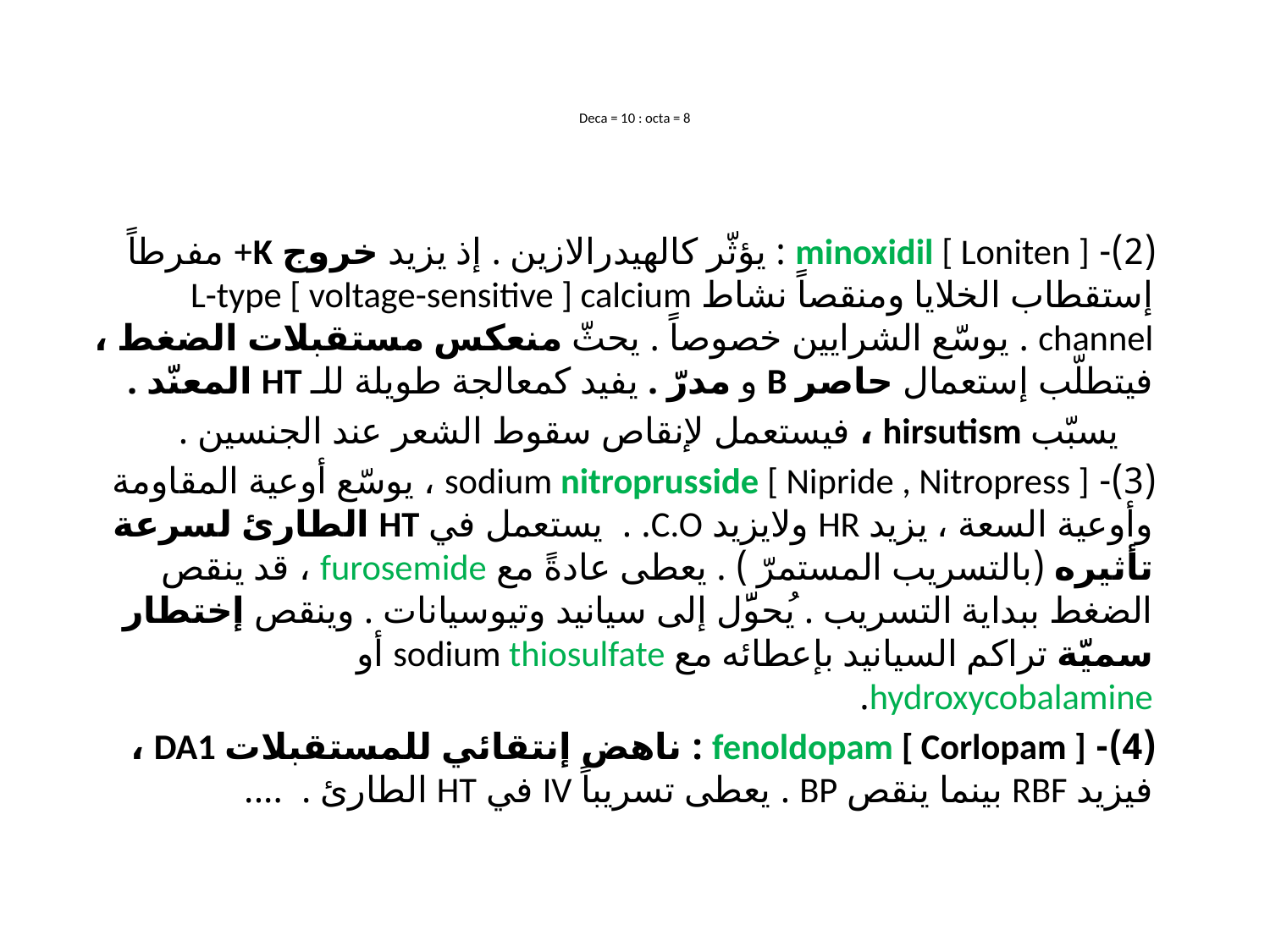

# Deca = 10 : octa = 8
    (2)- minoxidil [ Loniten ] : يؤثّر كالهيدرالازين . إذ يزيد خروج K+ مفرطاً إستقطاب الخلايا ومنقصاً نشاط L-type [ voltage-sensitive ] calcium channel . يوسّع الشرايين خصوصاً . يحثّ منعكس مستقبلات الضغط ، فيتطلّب إستعمال حاصر B و مدرّ . يفيد كمعالجة طويلة للـ HT المعنّد .
        يسبّب hirsutism ، فيستعمل لإنقاص سقوط الشعر عند الجنسين .
    (3)- sodium nitroprusside [ Nipride , Nitropress ] ، يوسّع أوعية المقاومة وأوعية السعة ، يزيد HR ولايزيد C.O. .  يستعمل في HT الطارئ لسرعة تأثيره (بالتسريب المستمرّ ) . يعطى عادةً مع furosemide ، قد ينقص الضغط ببداية التسريب . يُحوَّل إلى سيانيد وتيوسيانات . وينقص إختطار سميّة تراكم السيانيد بإعطائه مع sodium thiosulfate أو hydroxycobalamine.
    (4)- fenoldopam [ Corlopam ] : ناهض إنتقائي للمستقبلات DA1 ، فيزيد RBF بينما ينقص BP . يعطى تسريباً IV في HT الطارئ .  ....